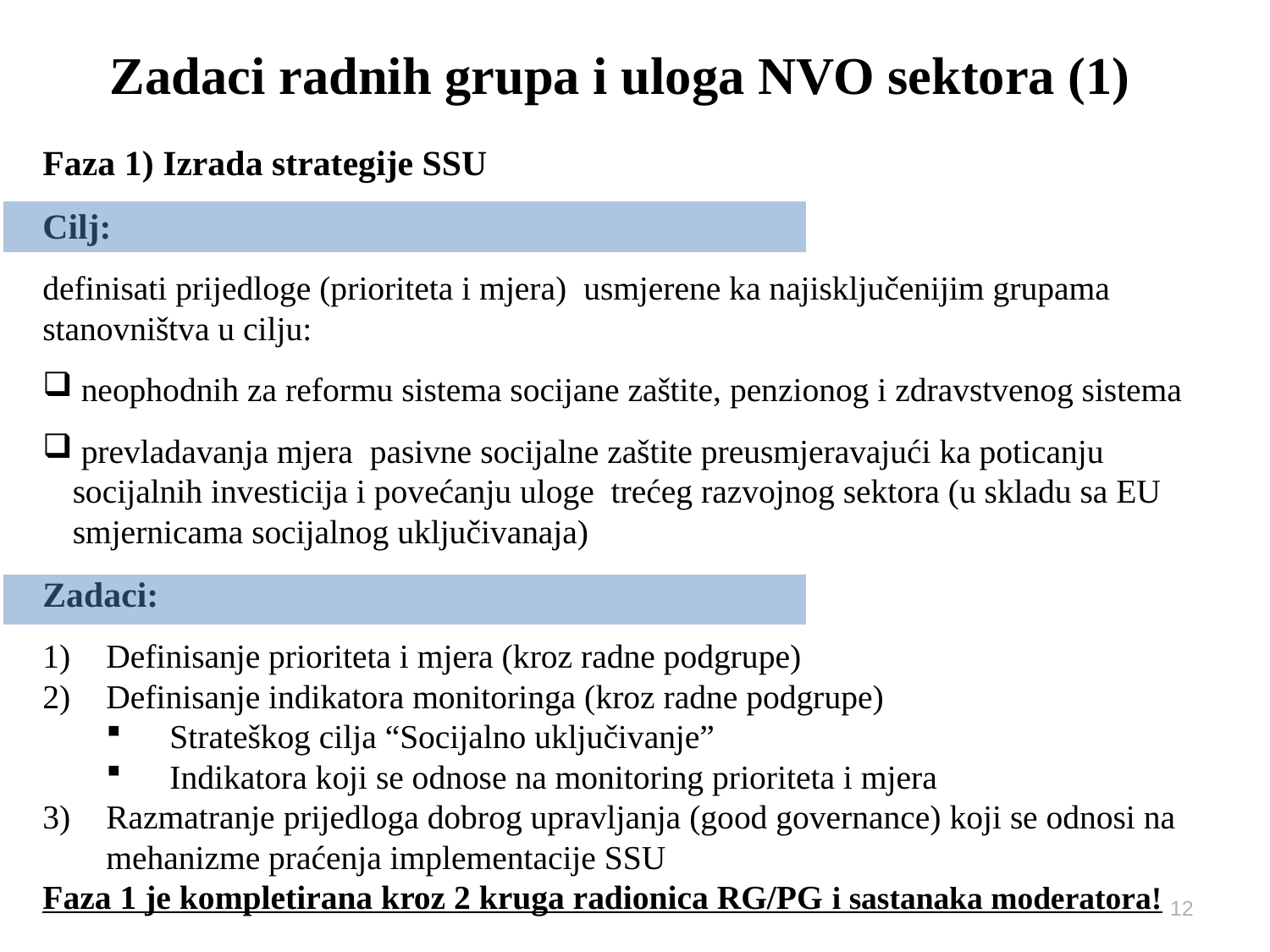

# Zadaci radnih grupa i uloga NVO sektora (1)
Faza 1) Izrada strategije SSU
Cilj:
definisati prijedloge (prioriteta i mjera)  usmjerene ka najisključenijim grupama stanovništva u cilju:
 neophodnih za reformu sistema socijane zaštite, penzionog i zdravstvenog sistema
 prevladavanja mjera  pasivne socijalne zaštite preusmjeravajući ka poticanju socijalnih investicija i povećanju uloge  trećeg razvojnog sektora (u skladu sa EU smjernicama socijalnog uključivanaja)
Zadaci:
Definisanje prioriteta i mjera (kroz radne podgrupe)
Definisanje indikatora monitoringa (kroz radne podgrupe)
Strateškog cilja “Socijalno uključivanje”
Indikatora koji se odnose na monitoring prioriteta i mjera
Razmatranje prijedloga dobrog upravljanja (good governance) koji se odnosi na mehanizme praćenja implementacije SSU
Faza 1 je kompletirana kroz 2 kruga radionica RG/PG i sastanaka moderatora!

12